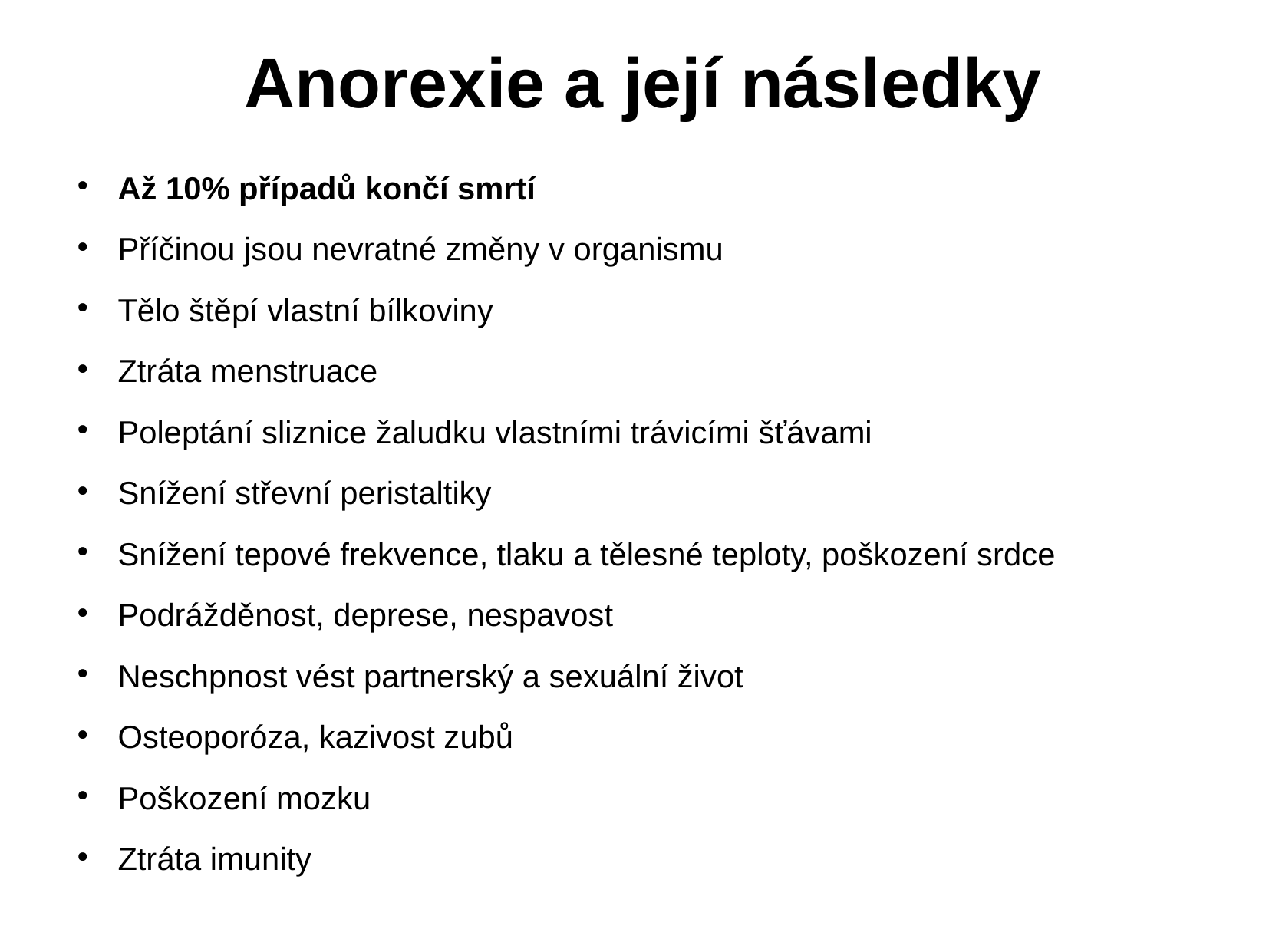

# Anorexie a její následky
Až 10% případů končí smrtí
Příčinou jsou nevratné změny v organismu
Tělo štěpí vlastní bílkoviny
Ztráta menstruace
Poleptání sliznice žaludku vlastními trávicími šťávami
Snížení střevní peristaltiky
Snížení tepové frekvence, tlaku a tělesné teploty, poškození srdce
Podrážděnost, deprese, nespavost
Neschpnost vést partnerský a sexuální život
Osteoporóza, kazivost zubů
Poškození mozku
Ztráta imunity